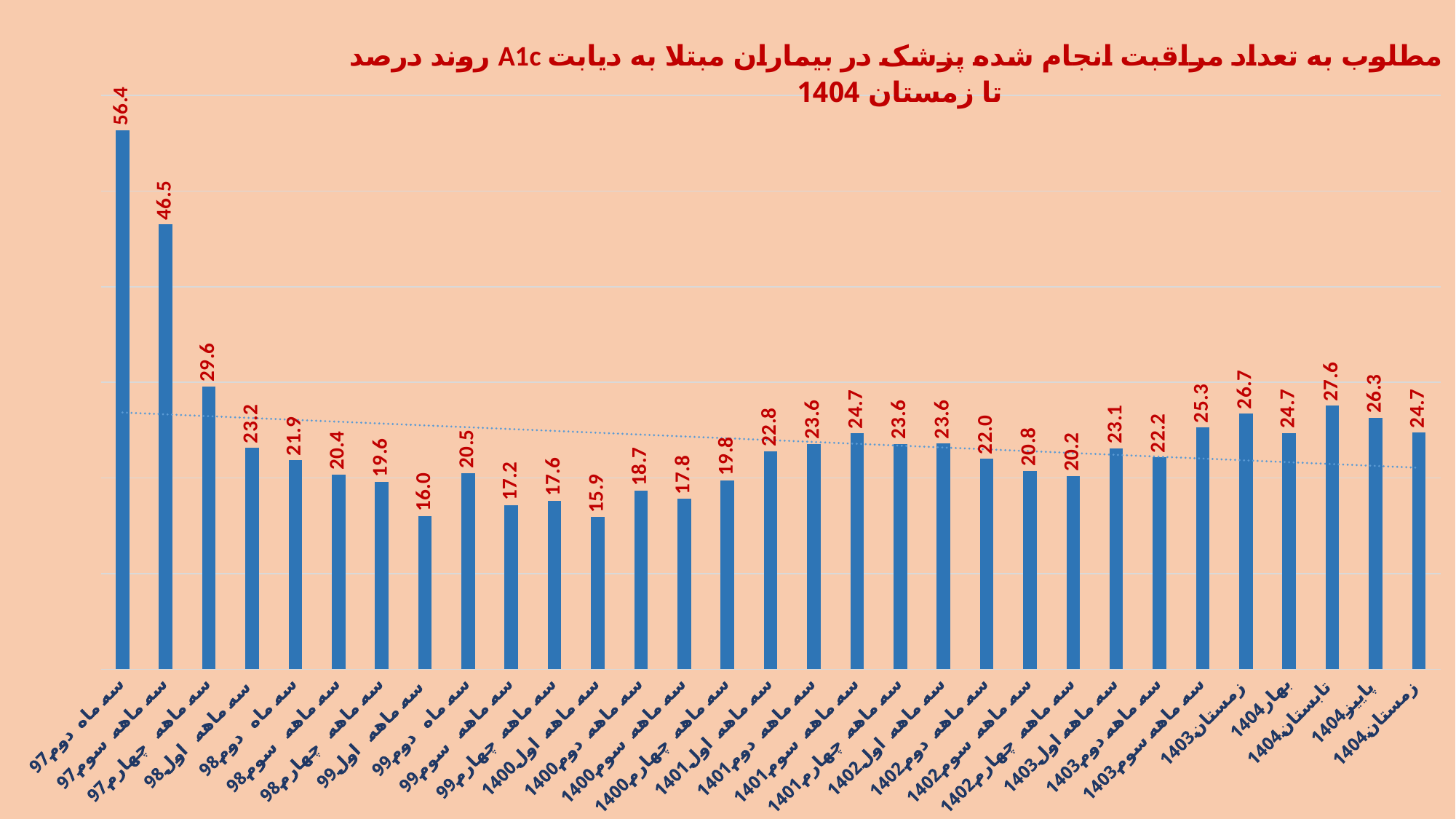

### Chart: روند درصد A1c مطلوب به تعداد مراقبت انجام شده پزشک در بیماران مبتلا به دیابت
تا زمستان 1404

| Category |  |
|---|---|
| سه ماه دوم 97 | 56.365727429557225 |
| سه ماهه سوم 97 | 46.498875140607424 |
| سه ماهه چهارم  97 | 29.585001225390084 |
| سه ماهه اول  98  | 23.151866466459474 |
| سه ماه دوم  98 | 21.85021722639818 |
| سه ماهه سوم  98 | 20.366207182157016 |
| سه ماهه چهارم  98 | 19.604021052045333 |
| سه ماهه اول  99  | 16.019965535682452 |
| سه ماه دوم  99 | 20.523151304779024 |
| سه ماهه سوم  99 | 17.153886646780137 |
| سه ماهه چهارم 99 | 17.615024579788642 |
| سه ماهه اول 1400 | 15.896841495218778 |
| سه ماهه دوم 1400 | 18.704119395741067 |
| سه ماهه سوم 1400 | 17.821082688175206 |
| سه ماهه چهارم 1400 | 19.762281600099307 |
| سه ماهه اول 1401 | 22.8 |
| سه ماهه دوم 1401 | 23.58 |
| سه ماهه سوم 1401 | 24.66 |
| سه ماهه چهارم 1401 | 23.58 |
| سه ماهه اول 1402 | 23.6 |
| سه ماهه دوم 1402 | 22.01 |
| سه ماهه سوم 1402 | 20.75 |
| سه ماهه چهارم 1402 | 20.2 |
| سه ماهه اول1403 | 23.12 |
| سه ماهه دوم1403 | 22.17 |
| سه ماهه سوم1403 | 25.29 |
| زمستان 1403 | 26.72 |
| بهار1404 | 24.723896010788113 |
| تابستان 1404 | 27.55 |
| پاییز 1404 | 26.31 |
| زمستان 1404 | 24.74 |